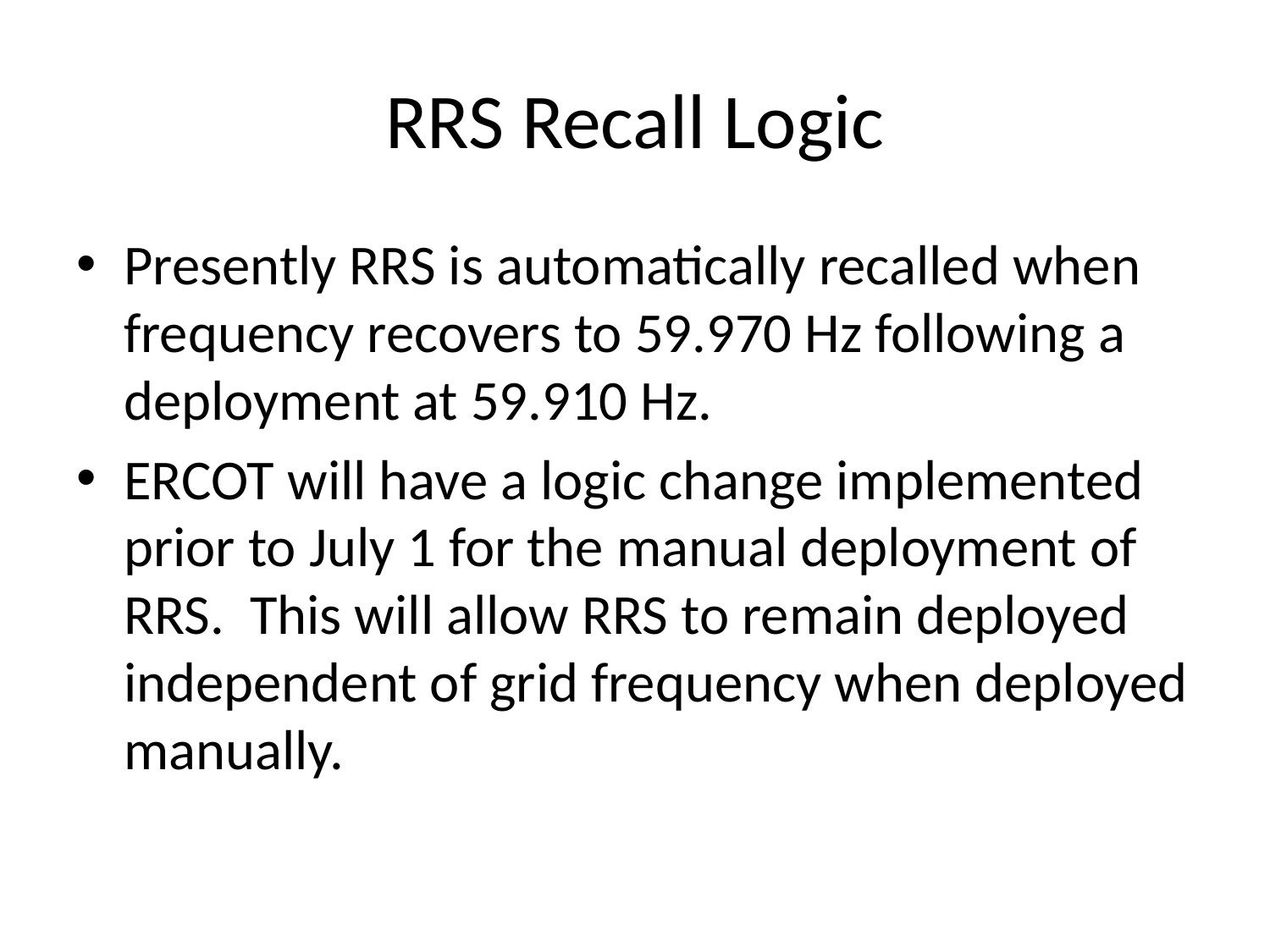

# RRS Recall Logic
Presently RRS is automatically recalled when frequency recovers to 59.970 Hz following a deployment at 59.910 Hz.
ERCOT will have a logic change implemented prior to July 1 for the manual deployment of RRS.  This will allow RRS to remain deployed independent of grid frequency when deployed manually.